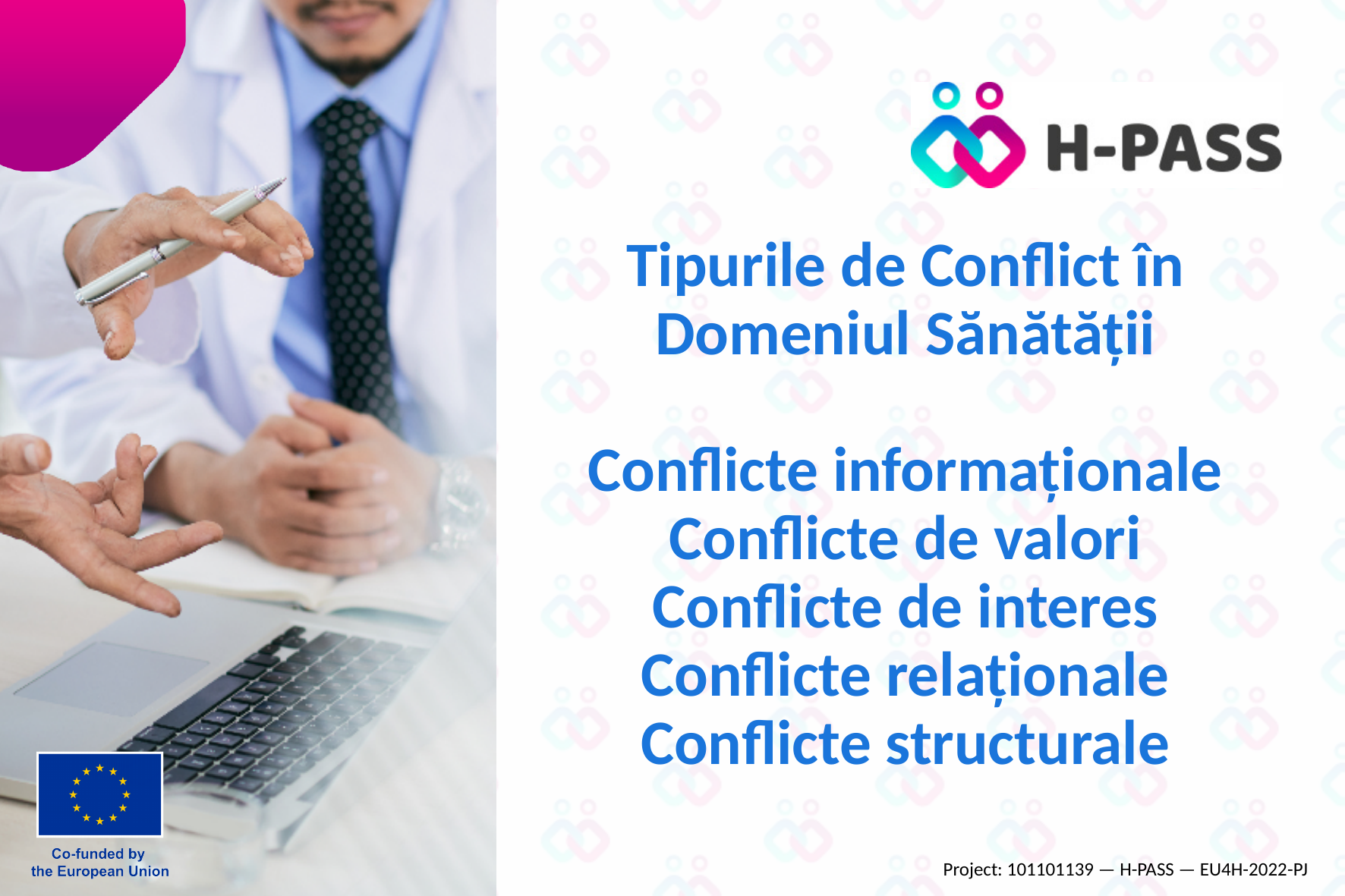

# Tipurile de Conflict în Domeniul Sănătății Conflicte informaționale Conflicte de valori Conflicte de interes Conflicte relaționale Conflicte structurale
Project: 101101139 — H-PASS — EU4H-2022-PJ